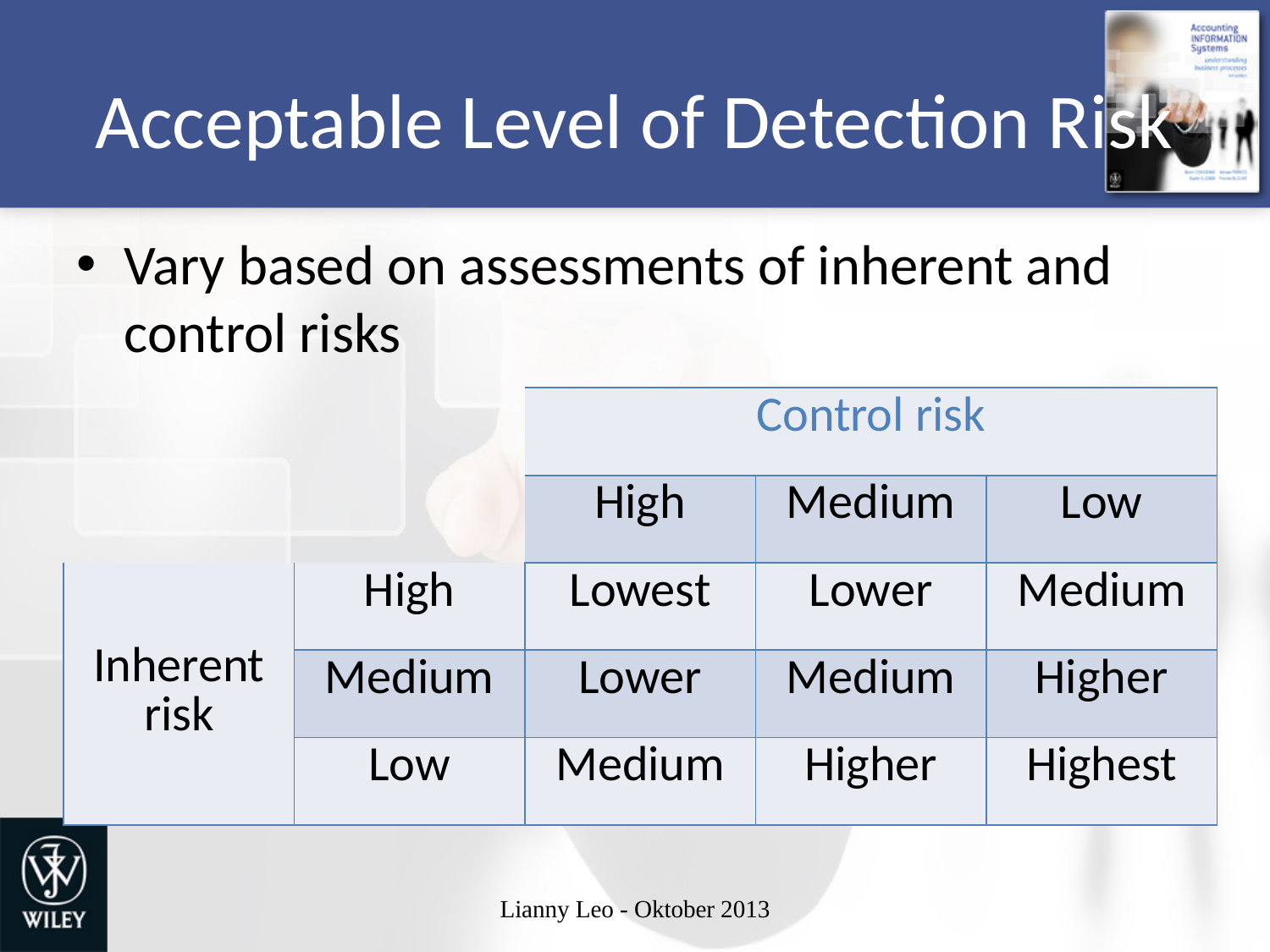

# Acceptable Level of Detection Risk
Vary based on assessments of inherent and control risks
|  |  | Control risk |  |  |
| --- | --- | --- | --- | --- |
|  |  | High | Medium | Low |
| Inherent risk | High | Lowest | Lower | Medium |
|  | Medium | Lower | Medium | Higher |
|  | Low | Medium | Higher | Highest |
Lianny Leo - Oktober 2013